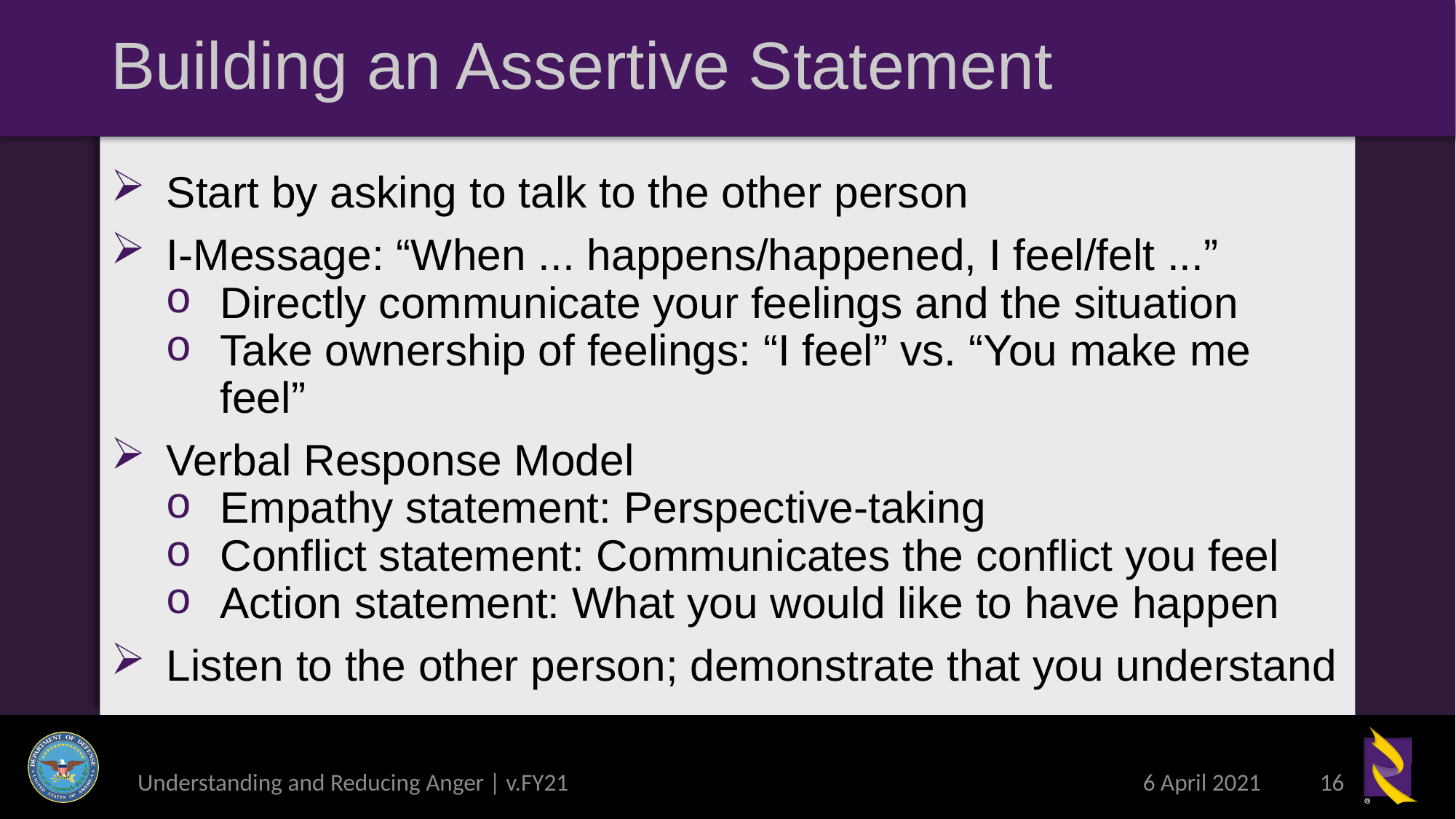

# Building an Assertive Statement
Start by asking to talk to the other person
I-Message: “When ... happens/happened, I feel/felt ...”
Directly communicate your feelings and the situation
Take ownership of feelings: “I feel” vs. “You make me feel”
Verbal Response Model
Empathy statement: Perspective-taking
Conflict statement: Communicates the conflict you feel
Action statement: What you would like to have happen
Listen to the other person; demonstrate that you understand
Understanding and Reducing Anger | v.FY21
6 April 2021
16